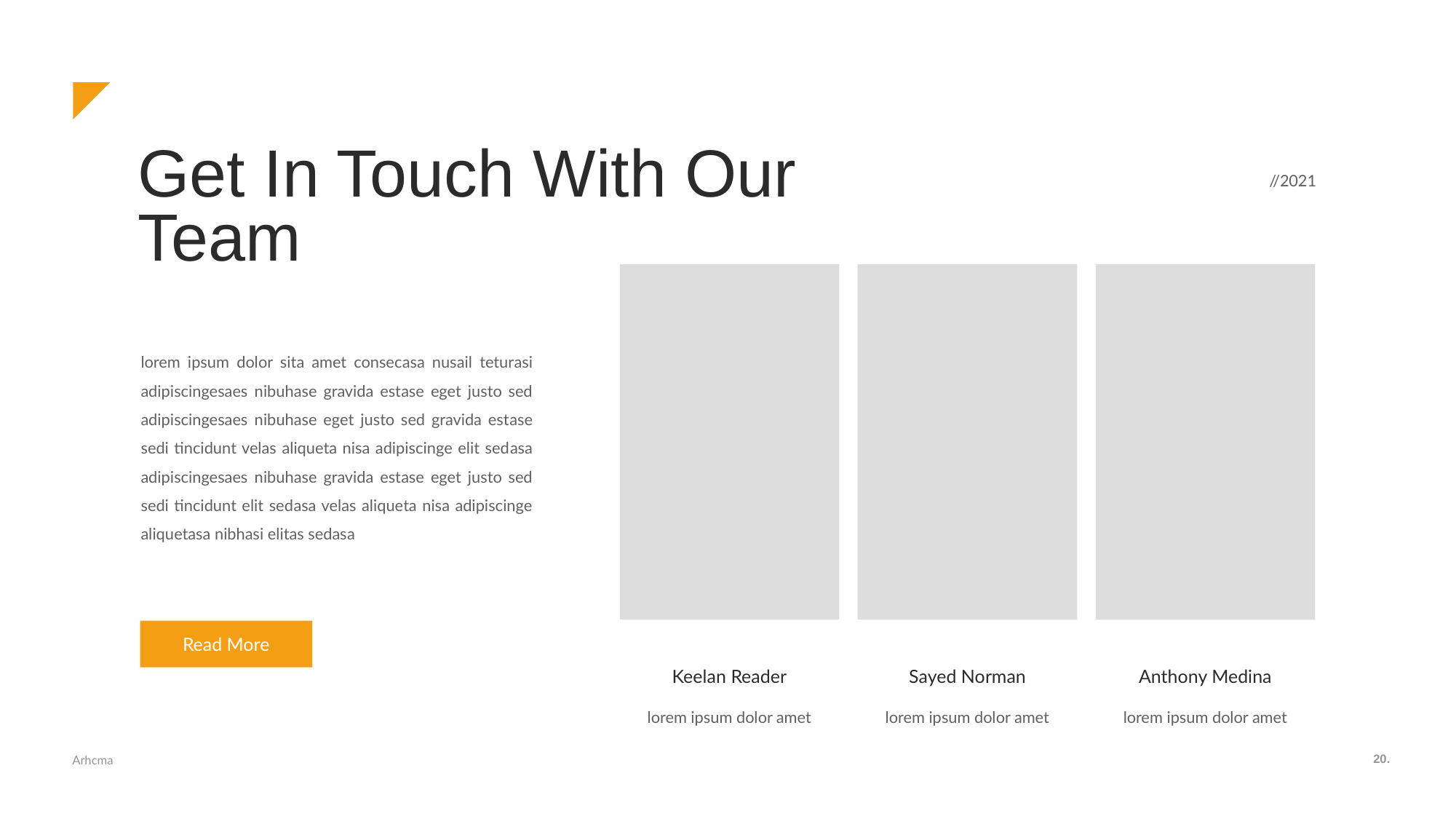

Get In Touch With Our Team
//2021
lorem ipsum dolor sita amet consecasa nusail teturasi adipiscingesaes nibuhase gravida estase eget justo sed adipiscingesaes nibuhase eget justo sed gravida estase sedi tincidunt velas aliqueta nisa adipiscinge elit sedasa adipiscingesaes nibuhase gravida estase eget justo sed sedi tincidunt elit sedasa velas aliqueta nisa adipiscinge aliquetasa nibhasi elitas sedasa

Read More
Anthony Medina
lorem ipsum dolor amet
Keelan Reader
lorem ipsum dolor amet
Sayed Norman
lorem ipsum dolor amet
20.
Arhcma